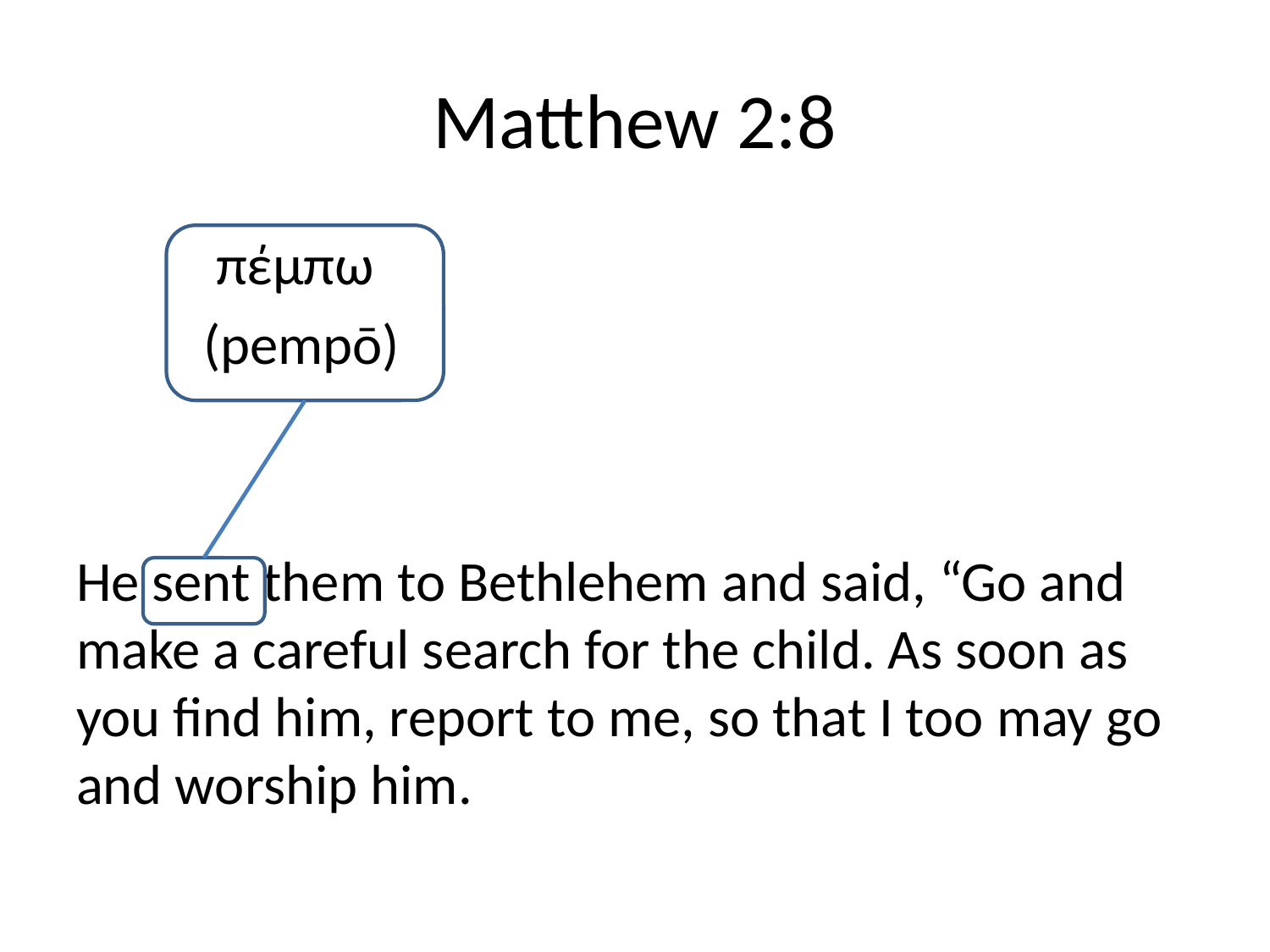

# Matthew 2:8
	 πέμπω
	(pempō)

He sent them to Bethlehem and said, “Go and make a careful search for the child. As soon as you find him, report to me, so that I too may go and worship him.